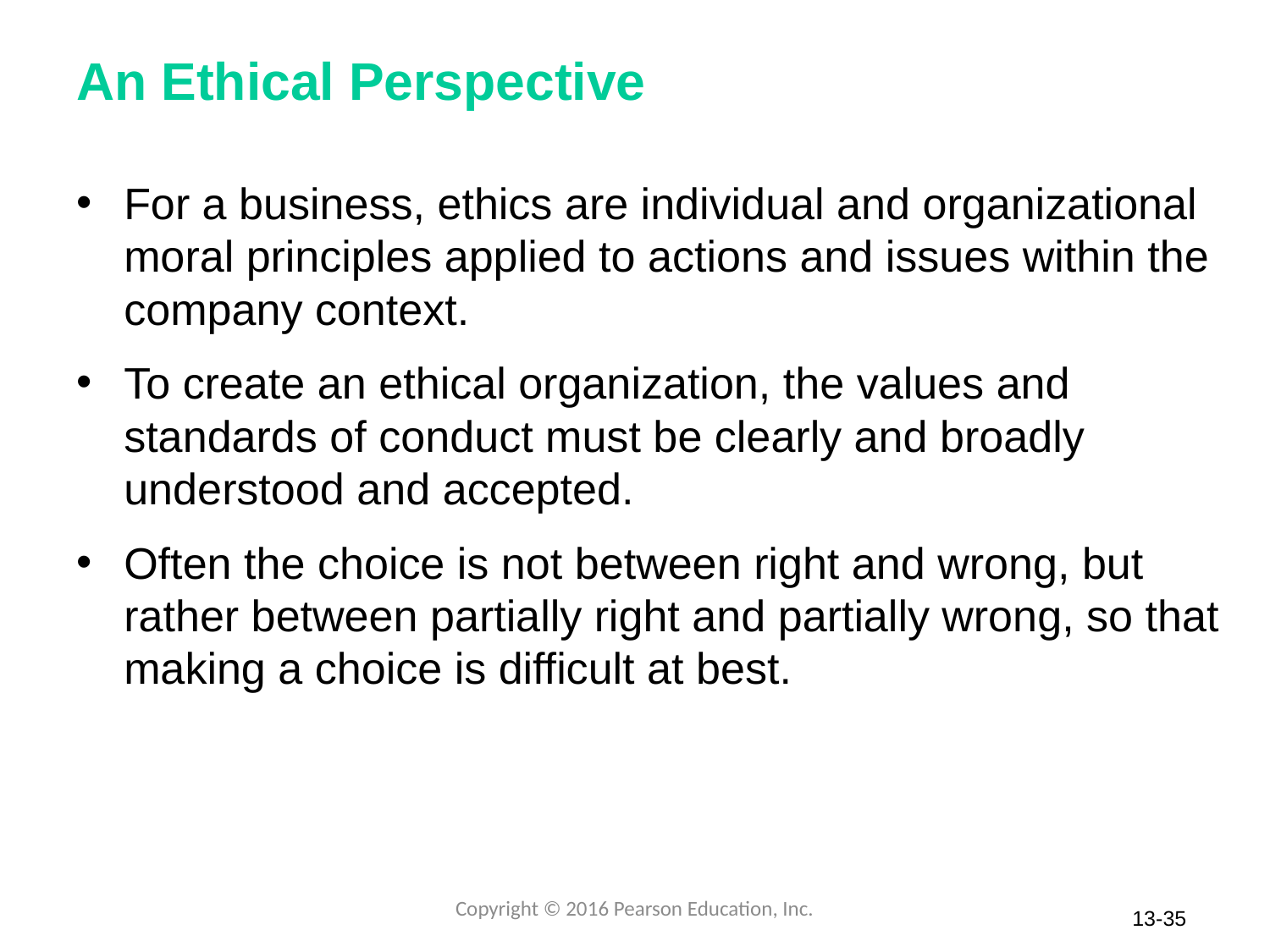

# An Ethical Perspective
For a business, ethics are individual and organizational moral principles applied to actions and issues within the company context.

To create an ethical organization, the values and standards of conduct must be clearly and broadly understood and accepted.

Often the choice is not between right and wrong, but rather between partially right and partially wrong, so that making a choice is difficult at best.
Copyright © 2016 Pearson Education, Inc.